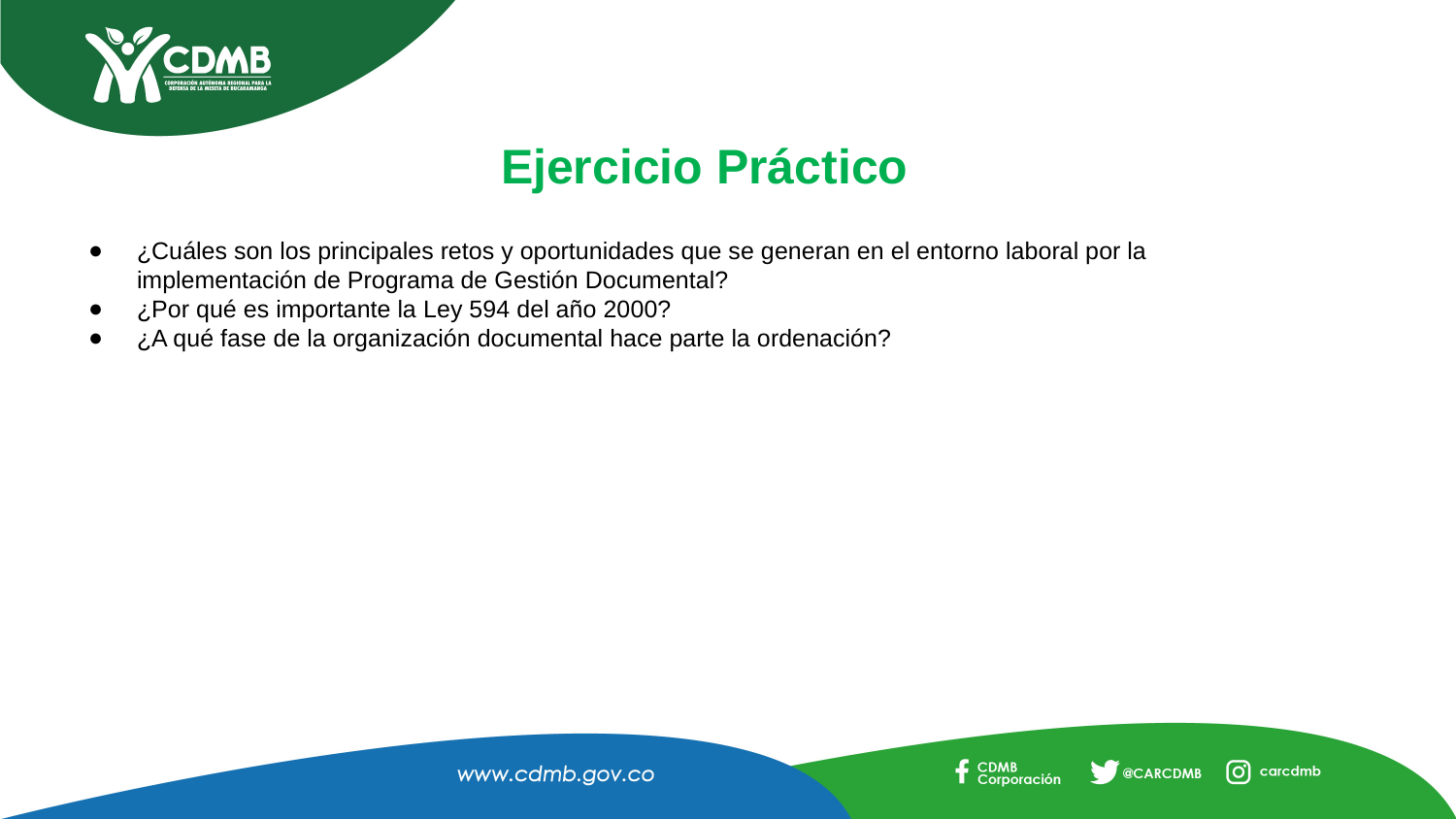

# Ejercicio Práctico
¿Cuáles son los principales retos y oportunidades que se generan en el entorno laboral por la implementación de Programa de Gestión Documental?
¿Por qué es importante la Ley 594 del año 2000?
¿A qué fase de la organización documental hace parte la ordenación?